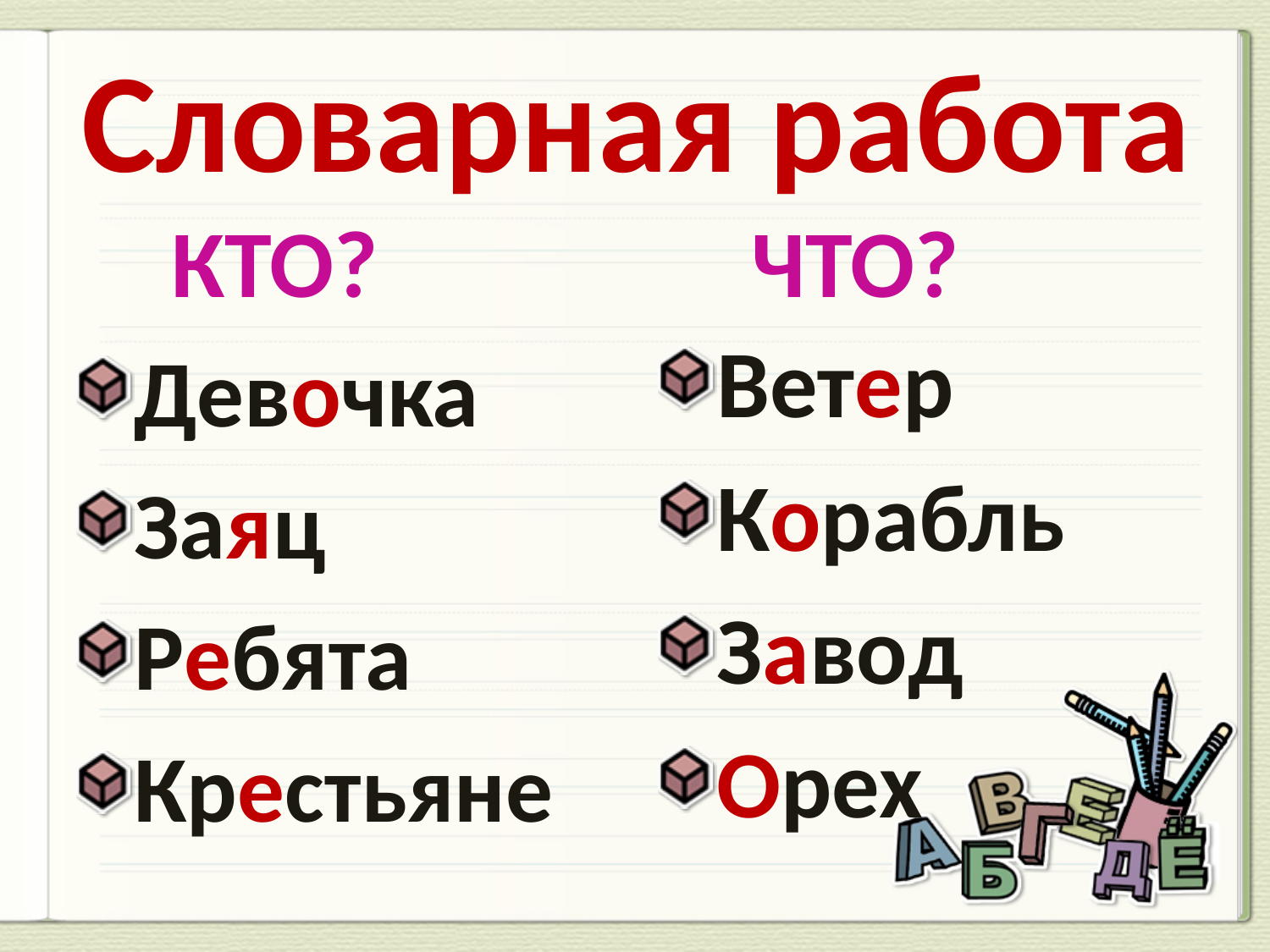

# Словарная работа
КТО?
ЧТО?
Ветер
Корабль
Завод
Орех
Девочка
Заяц
Ребята
Крестьяне